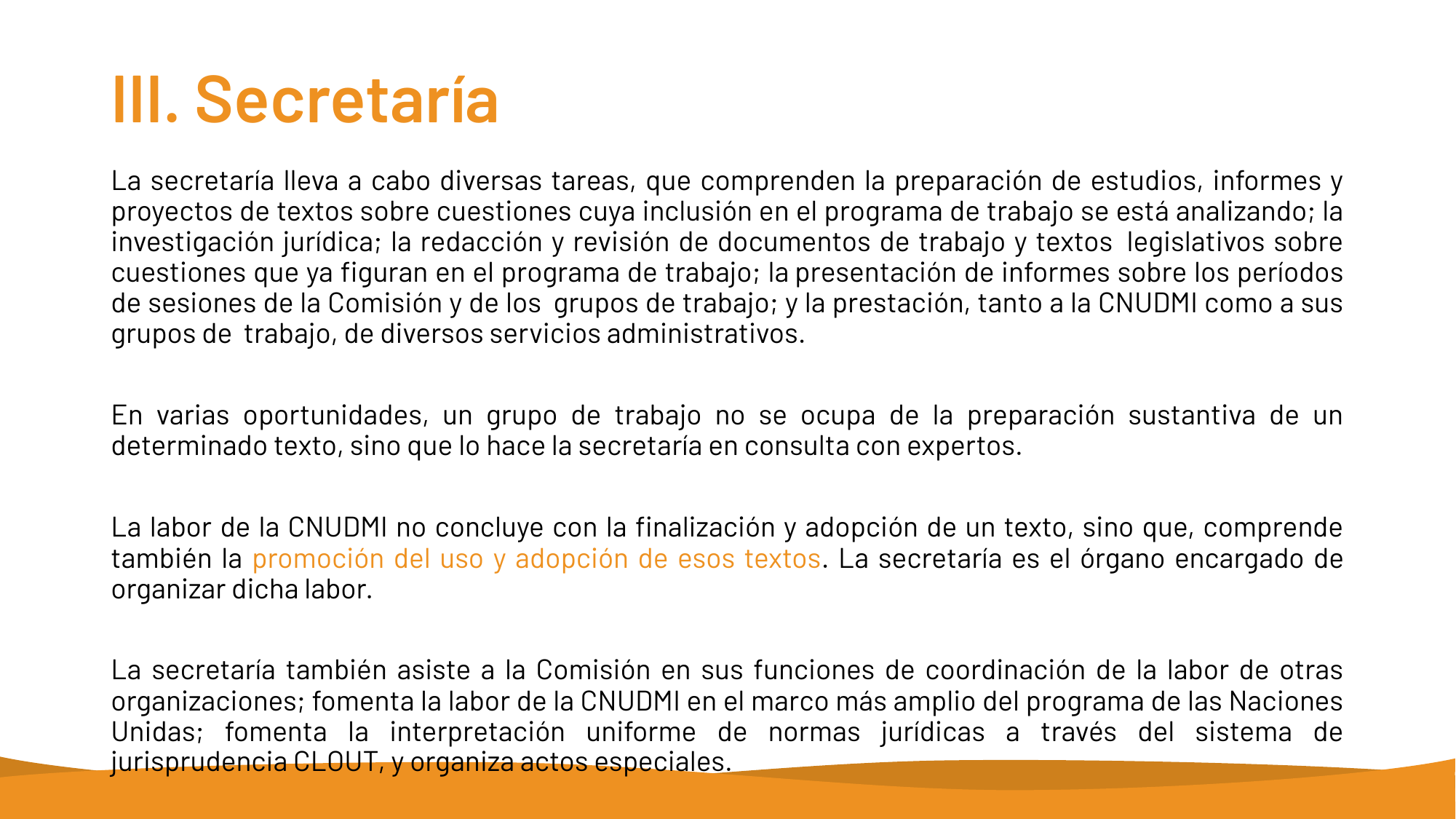

# III. Secretaría
La secretaría lleva a cabo diversas tareas, que comprenden la preparación de estudios, informes y proyectos de textos sobre cuestiones cuya inclusión en el programa de trabajo se está analizando; la investigación jurídica; la redacción y revisión de documentos de trabajo y textos  legislativos sobre cuestiones que ya figuran en el programa de trabajo; la presentación de informes sobre los períodos de sesiones de la Comisión y de los  grupos de trabajo; y la prestación, tanto a la CNUDMI como a sus grupos de  trabajo, de diversos servicios administrativos.

En varias oportunidades, un grupo de trabajo no se ocupa de la preparación sustantiva de un determinado texto, sino que lo hace la secretaría en consulta con expertos.

La labor de la CNUDMI no concluye con la finalización y adopción de un texto, sino que, comprende también la promoción del uso y adopción de esos textos. La secretaría es el órgano encargado de organizar dicha labor.

La secretaría también asiste a la Comisión en sus funciones de coordinación de la labor de otras organizaciones; fomenta la labor de la CNUDMI en el marco más amplio del programa de las Naciones Unidas; fomenta la interpretación uniforme de normas jurídicas a través del sistema de jurisprudencia CLOUT, y organiza actos especiales.